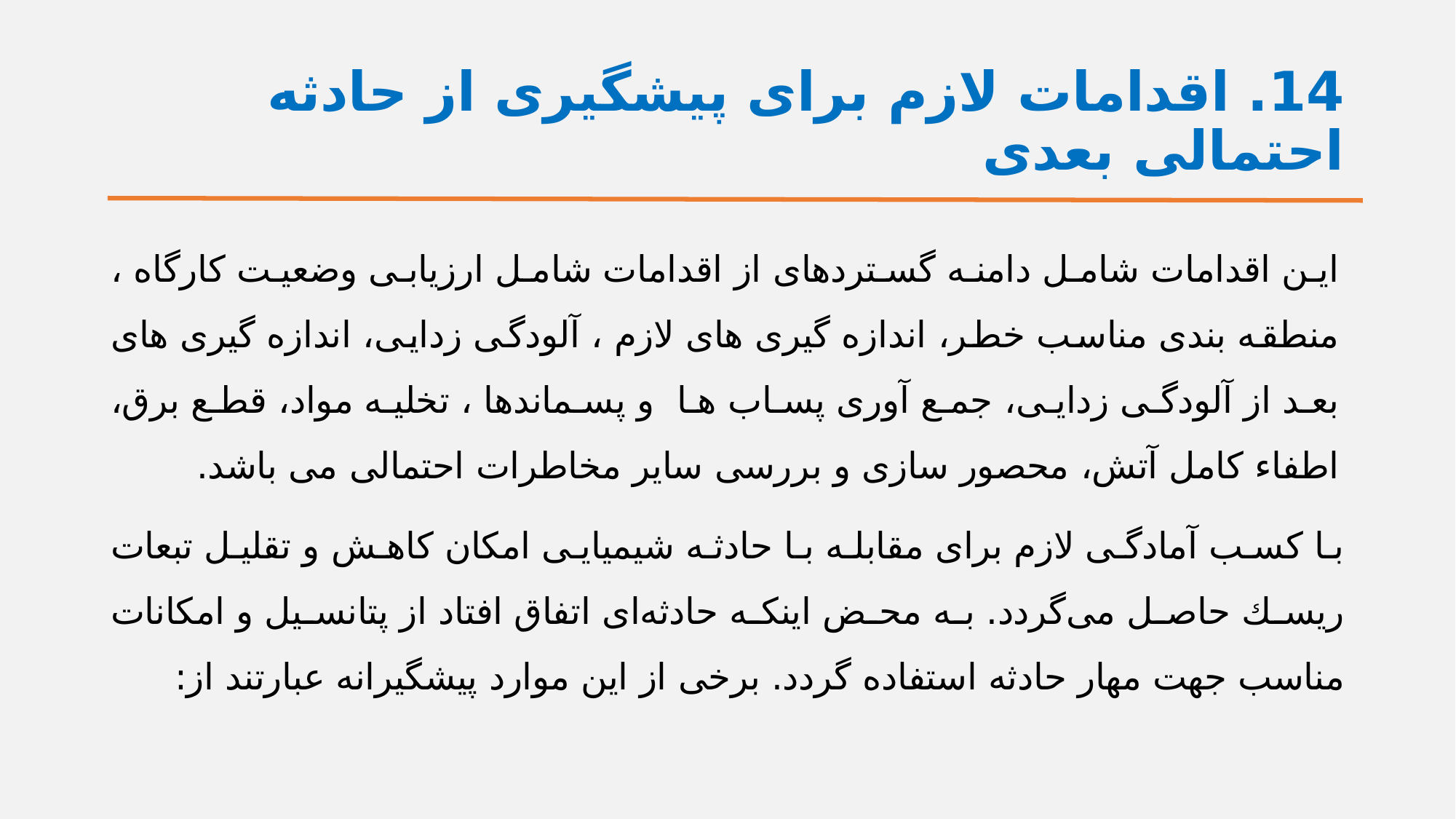

# 14. اقدامات لازم برای پیشگیری از حادثه احتمالی بعدی
این اقدامات شامل دامنه گسترده­ای از اقدامات شامل ارزیابی وضعیت کارگاه ، منطقه بندی مناسب خطر، اندازه گیری های لازم ، آلودگی زدایی، اندازه گیری های بعد از آلودگی زدایی، جمع آوری پساب ها  و پسماندها ، تخلیه مواد، قطع برق، اطفاء کامل آتش، محصور سازی و بررسی سایر مخاطرات احتمالی می باشد.
با کسب آمادگی لازم برای مقابله با حادثه شیمیایی امکان كاهش و تقلیل تبعات ریسك حاصل می‌گردد. به محض اینكه حادثه‌ای اتفاق افتاد از پتانسیل و امكانات مناسب جهت مهار حادثه استفاده گردد. برخی از این موارد پیشگیرانه عبارتند از: